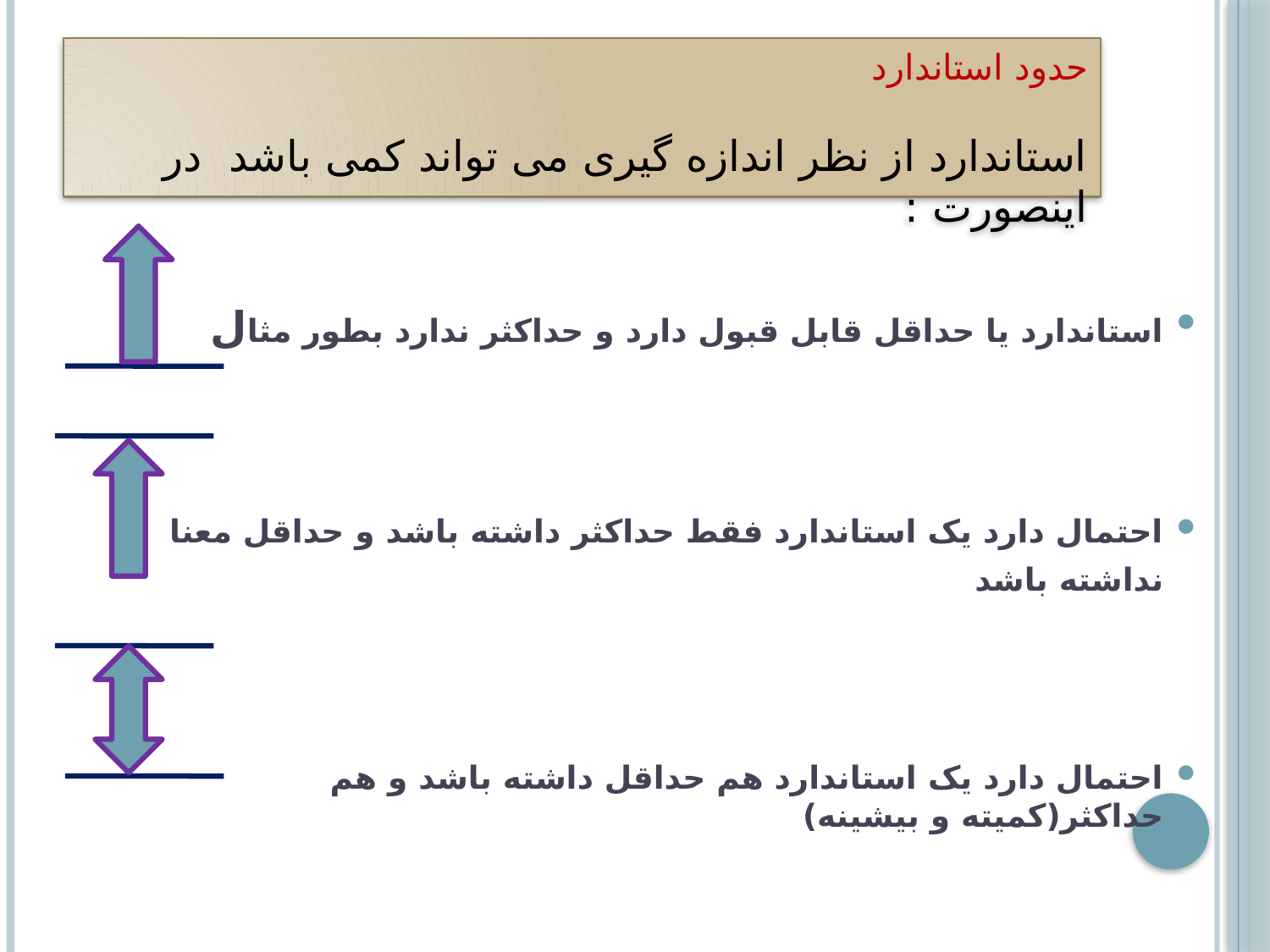

حدود استاندارد
استاندارد از نظر اندازه گیری می تواند کمی باشد  در اینصورت :

استاندارد یا حداقل قابل قبول دارد و حداکثر ندارد بطور مثال

احتمال دارد یک استاندارد فقط حداکثر داشته باشد و حداقل معنا نداشته باشد

احتمال دارد یک استاندارد هم حداقل داشته باشد و هم حداکثر(کمیته و بیشینه)